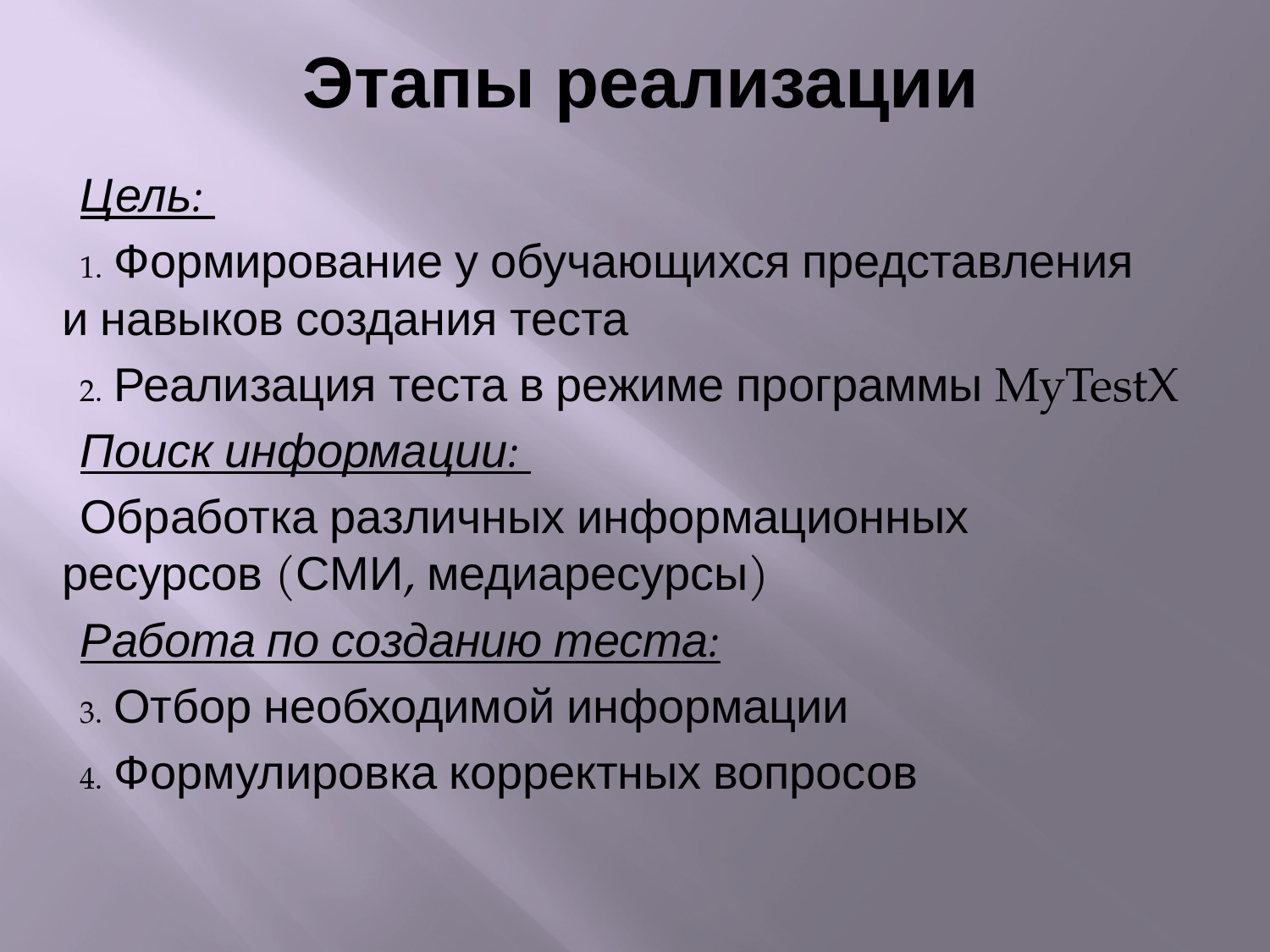

# Этапы реализации
Цель:
 Формирование у обучающихся представления  и навыков создания теста
 Реализация теста в режиме программы MyTestX
Поиск информации:
Обработка различных информационных ресурсов (СМИ, медиаресурсы)
Работа по созданию теста:
 Отбор необходимой информации
 Формулировка корректных вопросов